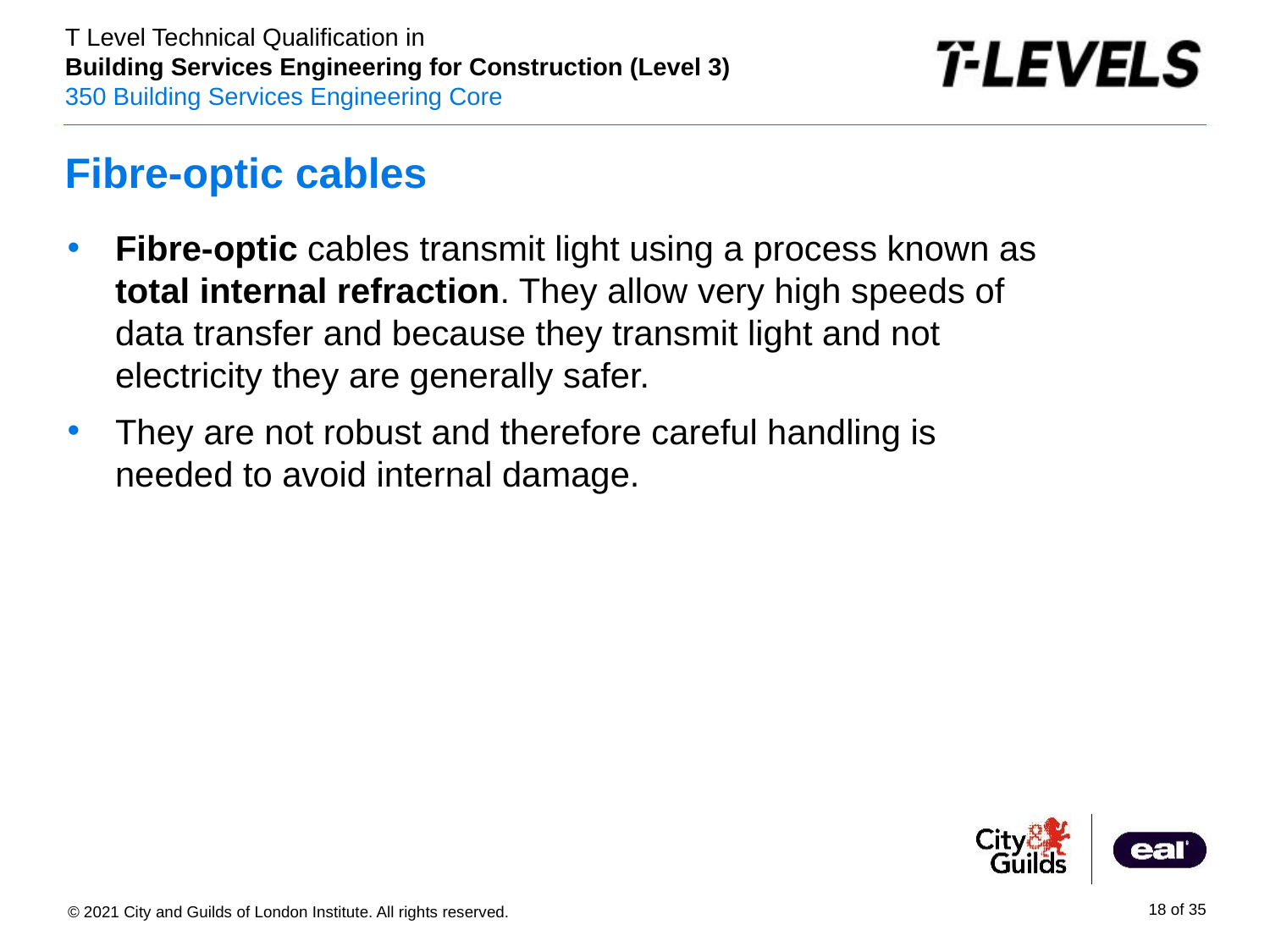

# Fibre-optic cables
Fibre-optic cables transmit light using a process known as total internal refraction. They allow very high speeds of data transfer and because they transmit light and not electricity they are generally safer.
They are not robust and therefore careful handling is needed to avoid internal damage.